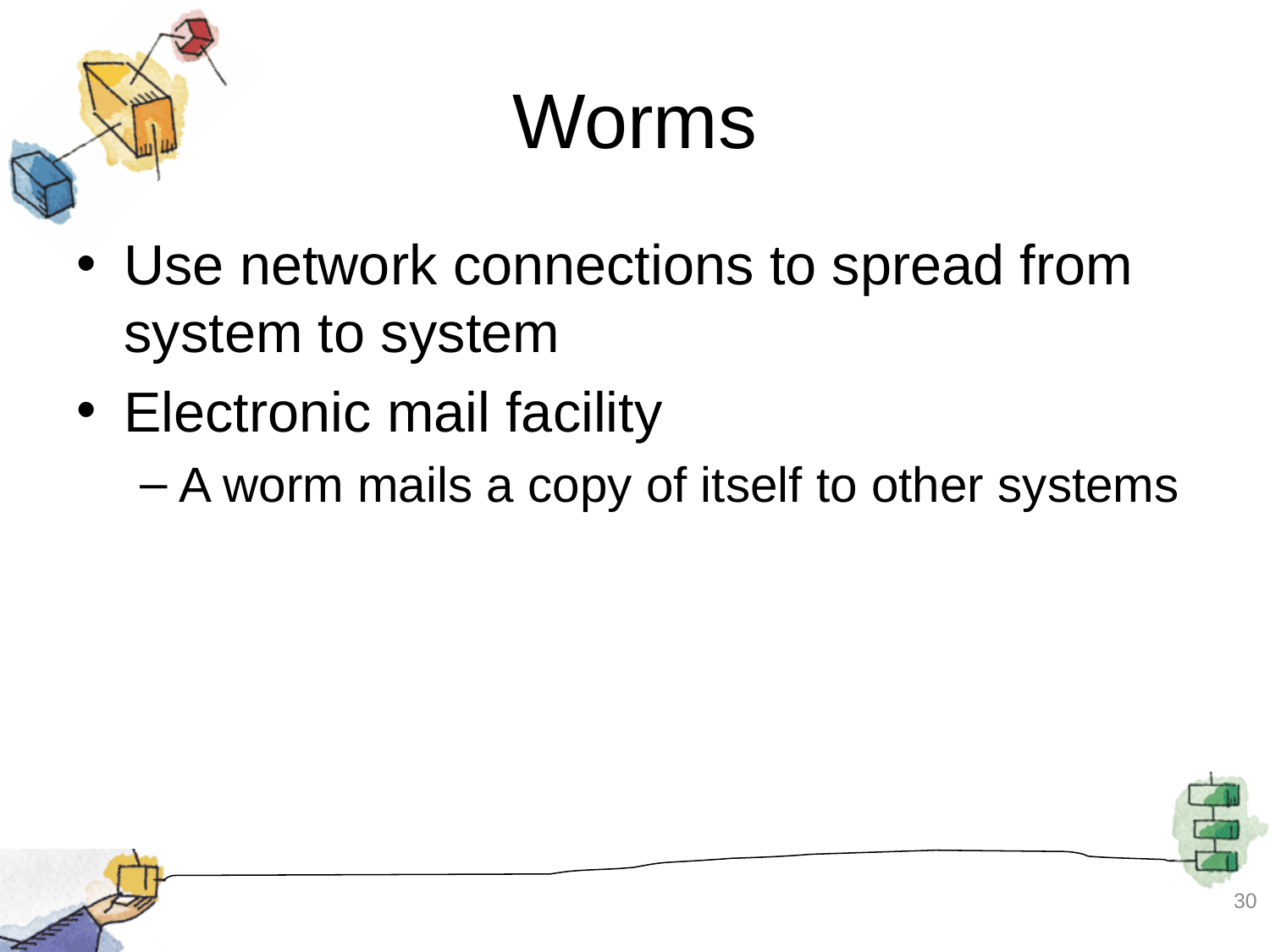

# Worms
Use network connections to spread from system to system
Electronic mail facility
A worm mails a copy of itself to other systems

30